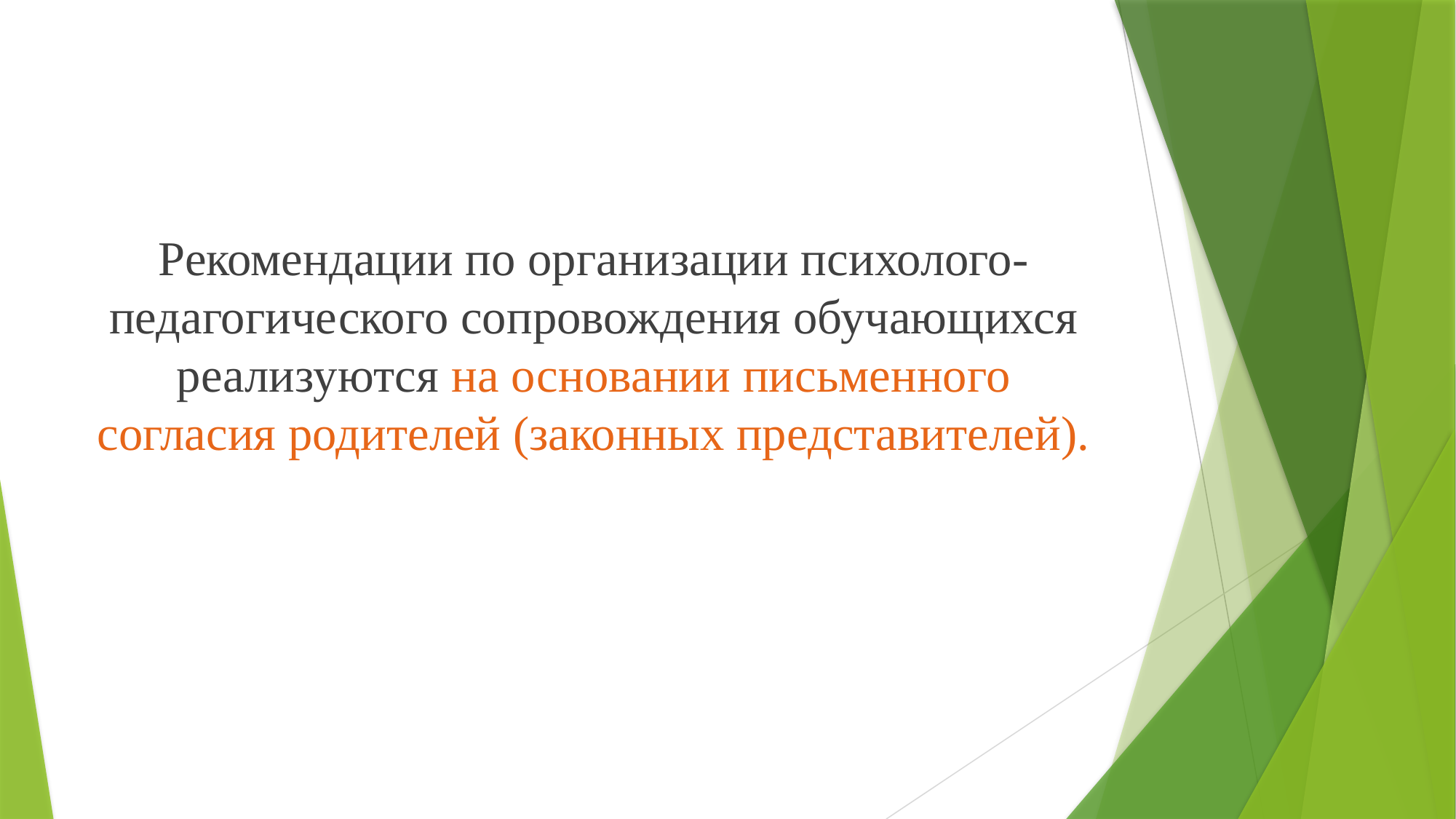

#
Рекомендации по организации психолого-педагогического сопровождения обучающихся реализуются на основании письменного согласия родителей (законных представителей).